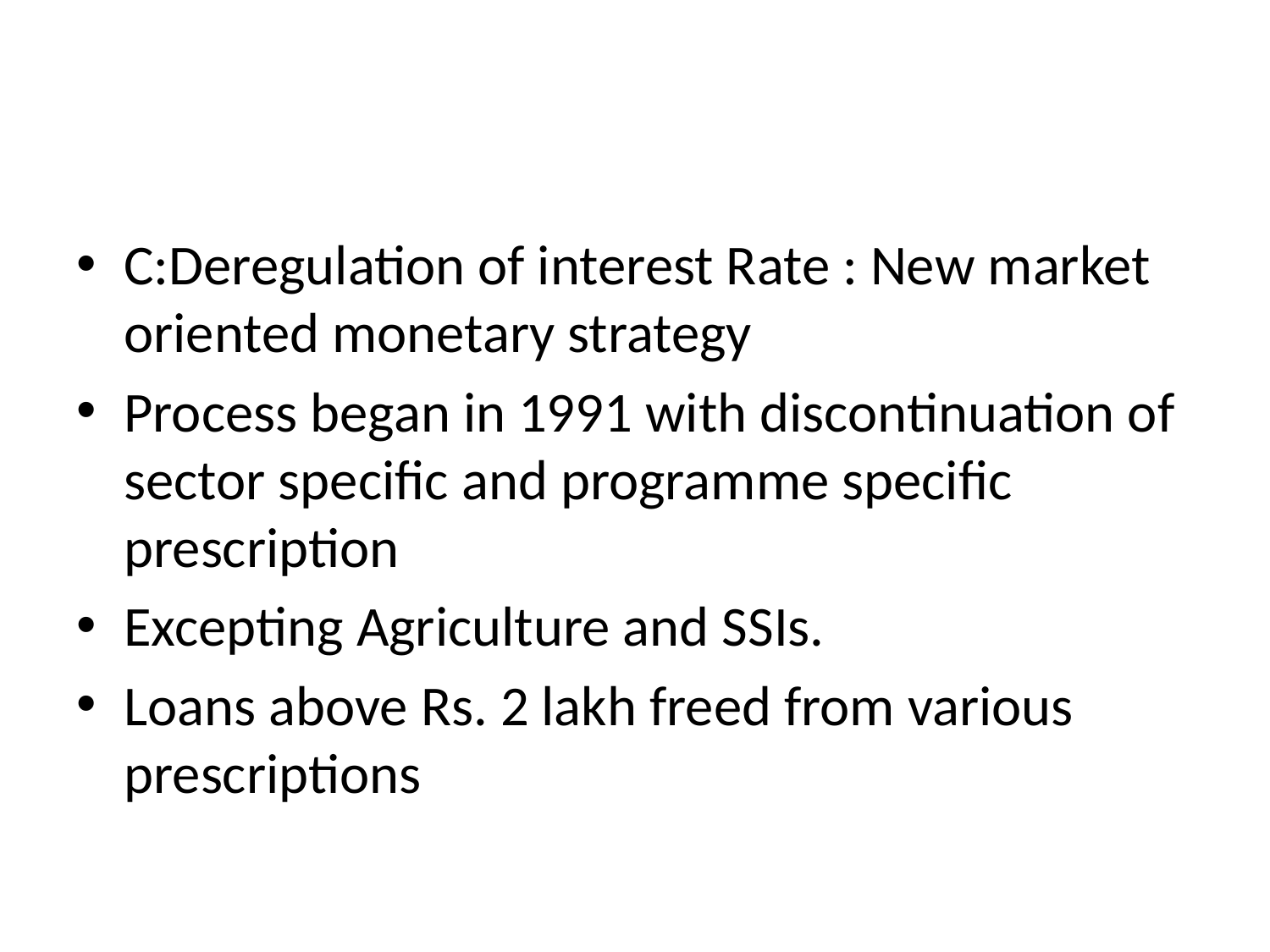

#
C:Deregulation of interest Rate : New market oriented monetary strategy
Process began in 1991 with discontinuation of sector specific and programme specific prescription
Excepting Agriculture and SSIs.
Loans above Rs. 2 lakh freed from various prescriptions